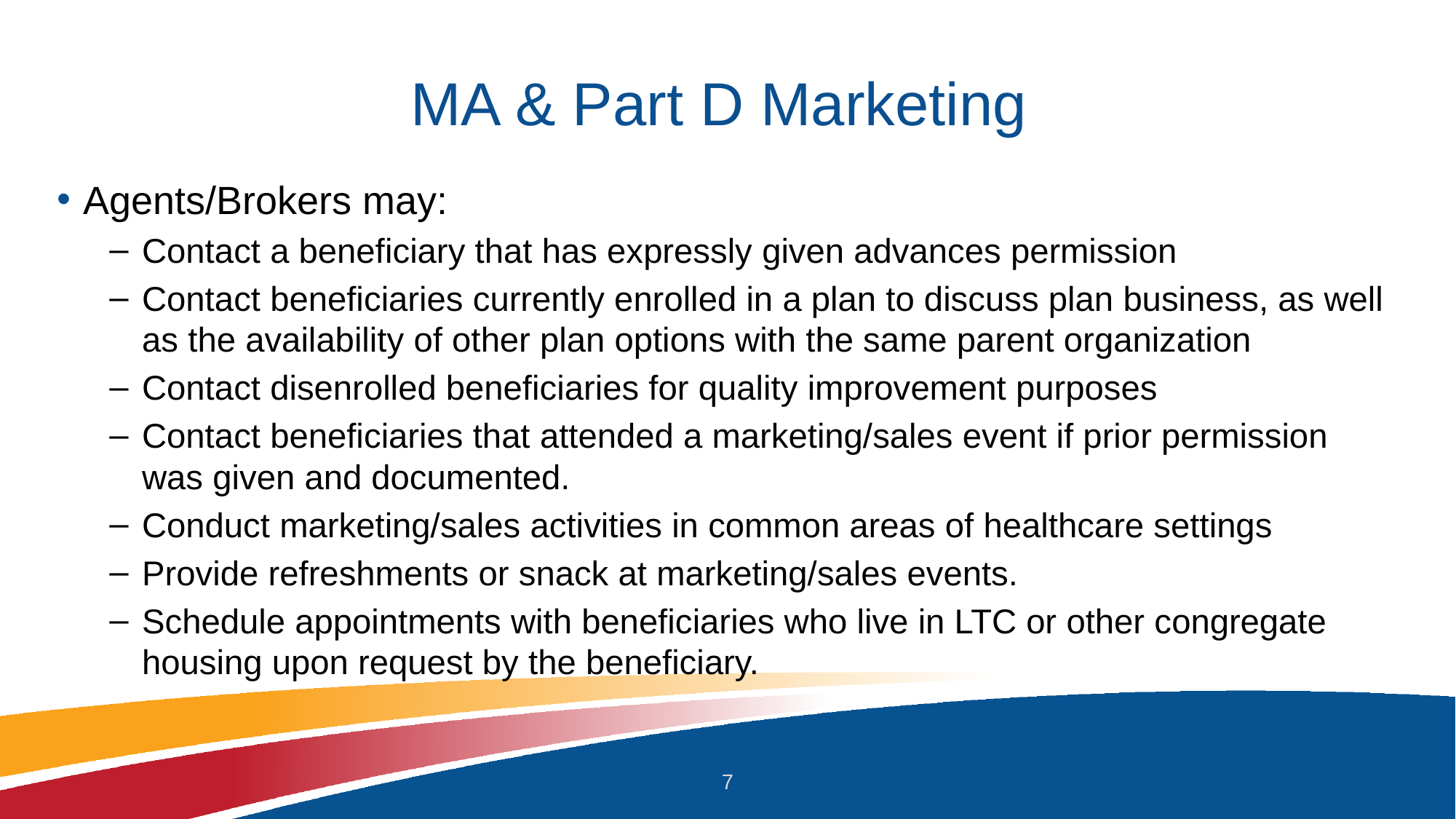

# MA & Part D Marketing
Agents/Brokers may:
Contact a beneficiary that has expressly given advances permission
Contact beneficiaries currently enrolled in a plan to discuss plan business, as well as the availability of other plan options with the same parent organization
Contact disenrolled beneficiaries for quality improvement purposes
Contact beneficiaries that attended a marketing/sales event if prior permission was given and documented.
Conduct marketing/sales activities in common areas of healthcare settings
Provide refreshments or snack at marketing/sales events.
Schedule appointments with beneficiaries who live in LTC or other congregate housing upon request by the beneficiary.

7